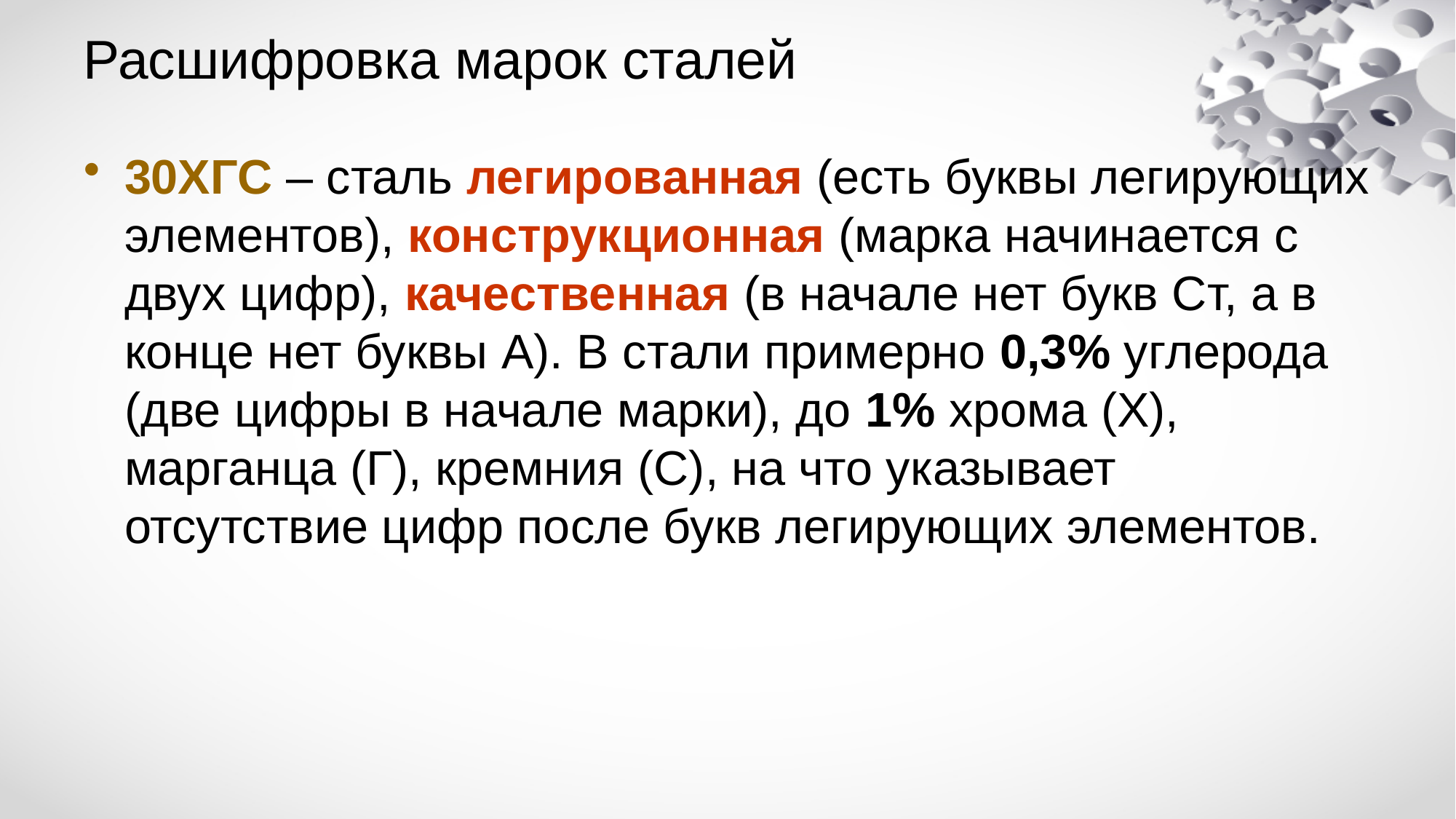

# Расшифровка марок сталей
30ХГС – сталь легированная (есть буквы легирующих элементов), конструкционная (марка начинается с двух цифр), качественная (в начале нет букв Ст, а в конце нет буквы А). В стали примерно 0,3% углерода (две цифры в начале марки), до 1% хрома (Х), марганца (Г), кремния (С), на что указывает отсутствие цифр после букв легирующих элементов.